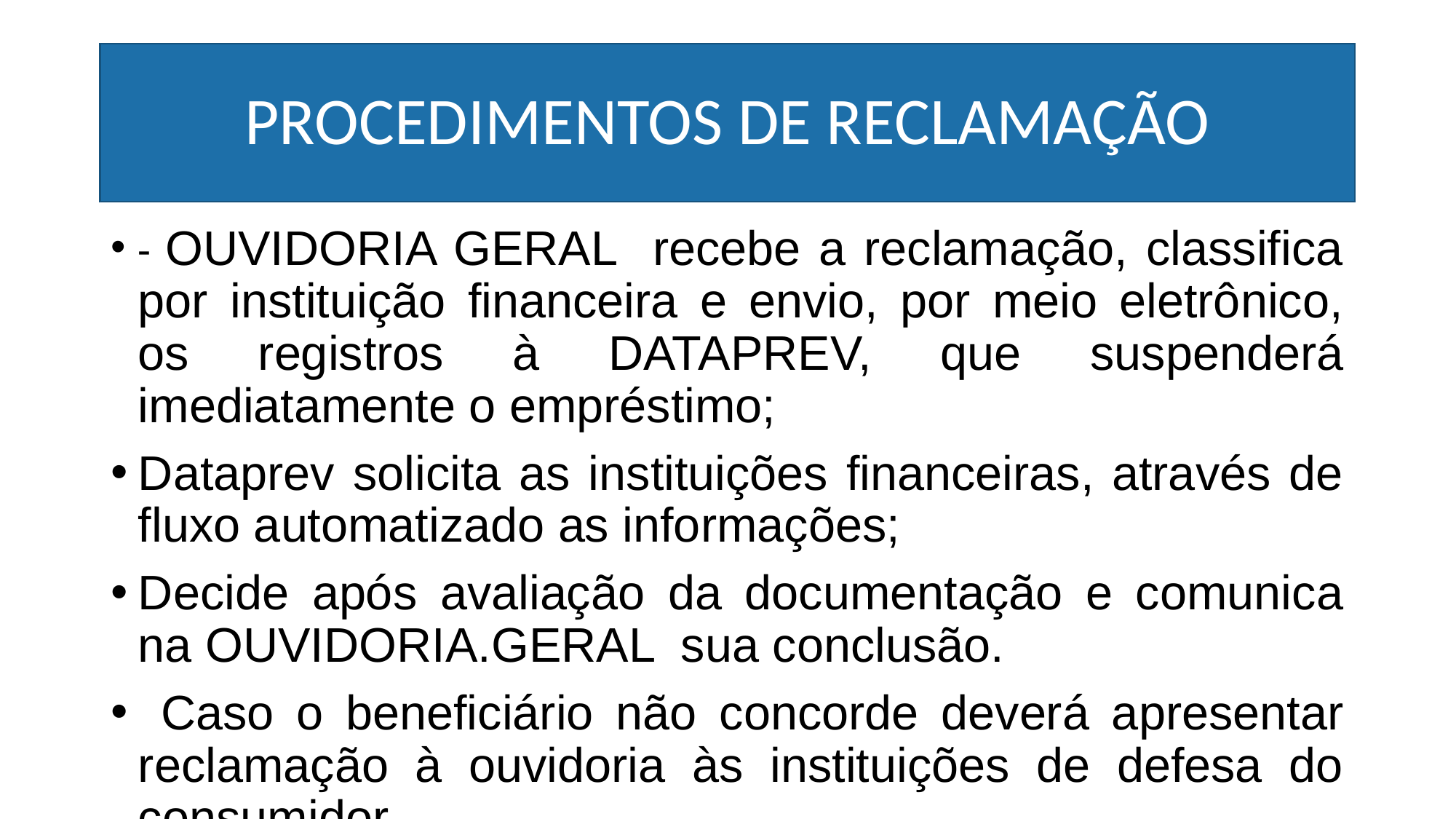

# PROCEDIMENTOS DE RECLAMAÇÃO
- OUVIDORIA GERAL  recebe a reclamação, classifica por instituição financeira e envio, por meio eletrônico, os registros à DATAPREV, que suspenderá imediatamente o empréstimo;
Dataprev solicita as instituições financeiras, através de fluxo automatizado as informações;
Decide após avaliação da documentação e comunica na OUVIDORIA.GERAL  sua conclusão.
 Caso o beneficiário não concorde deverá apresentar reclamação à ouvidoria às instituições de defesa do consumidor.